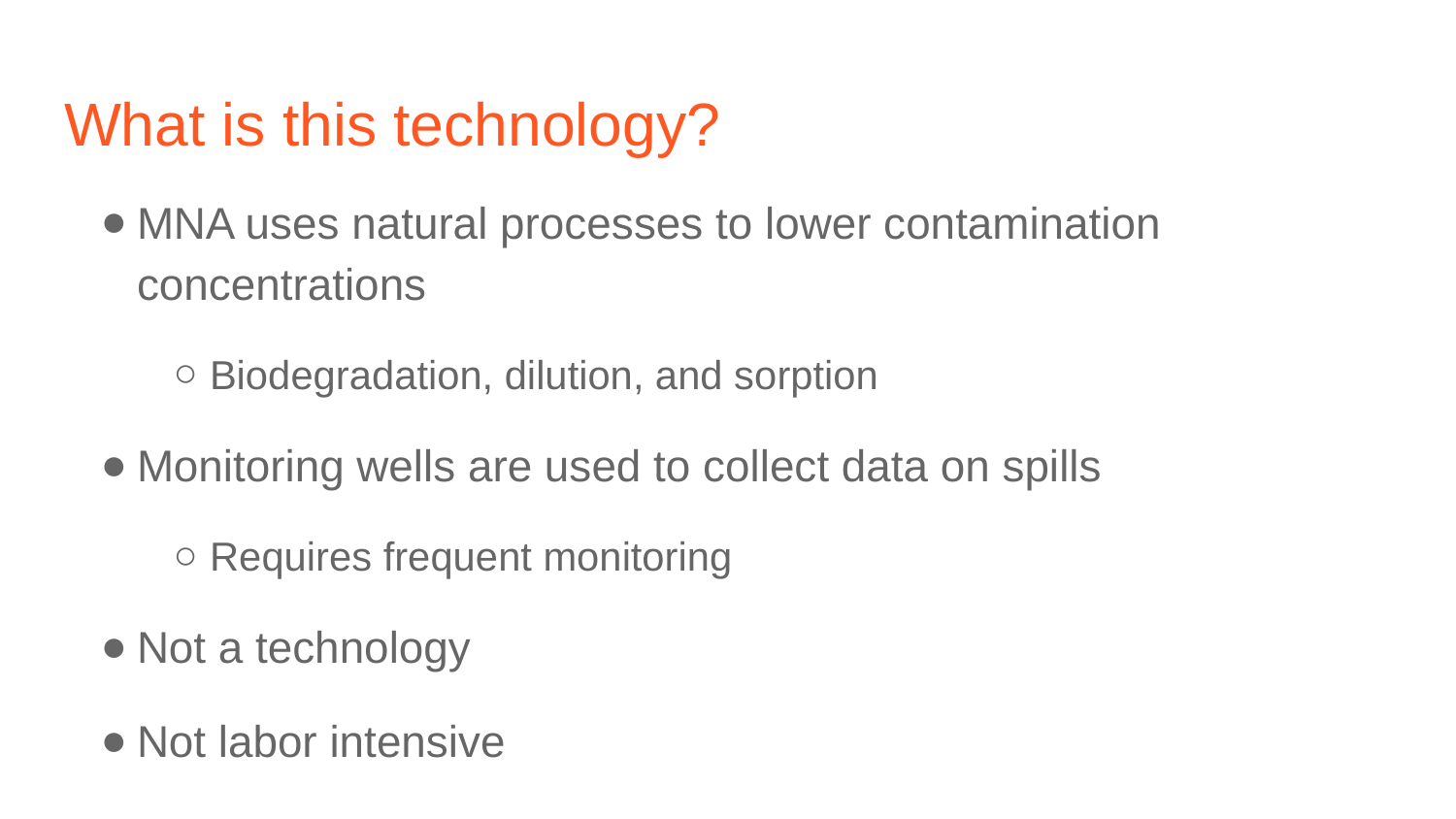

# What is this technology?
MNA uses natural processes to lower contamination concentrations
Biodegradation, dilution, and sorption
Monitoring wells are used to collect data on spills
Requires frequent monitoring
Not a technology
Not labor intensive